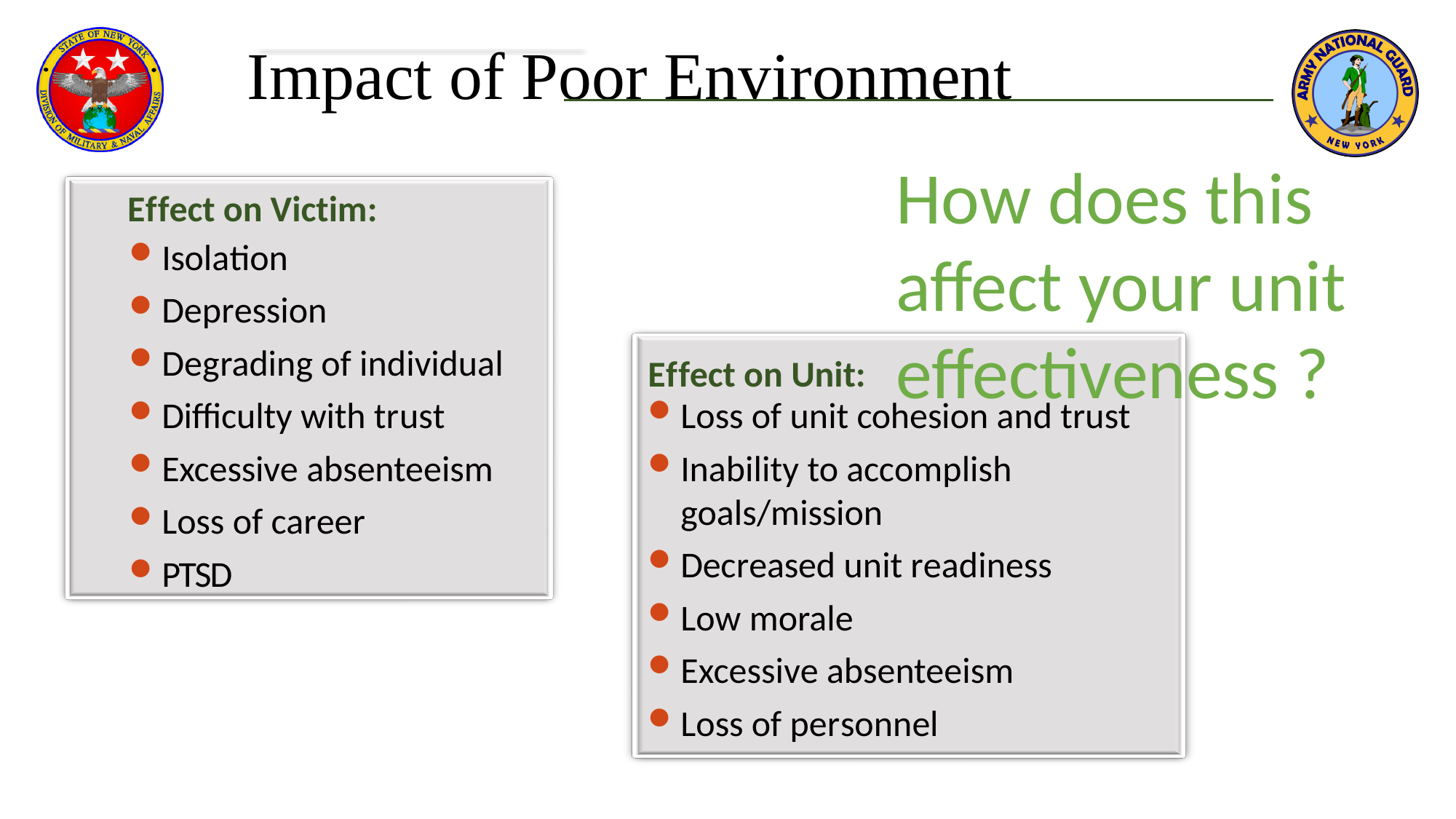

# Impact of Poor Environment
How does this affect your unit effectiveness ?

Effect on Victim:
Isolation
Depression
Degrading of individual
Difficulty with trust
Excessive absenteeism
Loss of career
PTSD

Effect on Unit:
Loss of unit cohesion and trust
Inability to accomplish goals/mission
Decreased unit readiness
Low morale
Excessive absenteeism
Loss of personnel